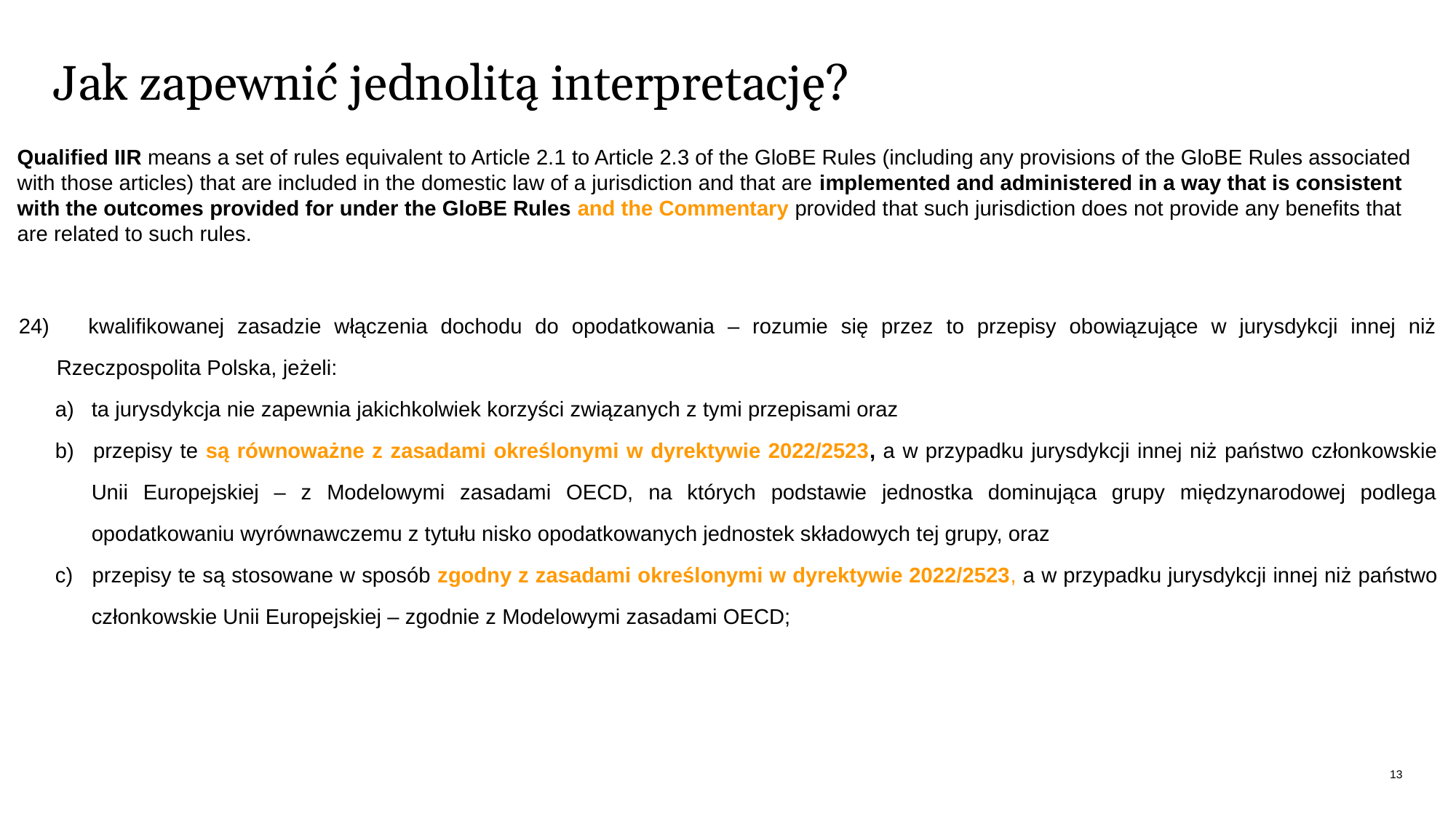

# Jak zapewnić jednolitą interpretację?
Qualified IIR means a set of rules equivalent to Article 2.1 to Article 2.3 of the GloBE Rules (including any provisions of the GloBE Rules associated with those articles) that are included in the domestic law of a jurisdiction and that are implemented and administered in a way that is consistent with the outcomes provided for under the GloBE Rules and the Commentary provided that such jurisdiction does not provide any benefits that are related to such rules.

24)   kwalifikowanej zasadzie włączenia dochodu do opodatkowania – rozumie się przez to przepisy obowiązujące w jurysdykcji innej niż Rzeczpospolita Polska, jeżeli:
a) 	ta jurysdykcja nie zapewnia jakichkolwiek korzyści związanych z tymi przepisami oraz
b) 	przepisy te są równoważne z zasadami określonymi w dyrektywie 2022/2523, a w przypadku jurysdykcji innej niż państwo członkowskie Unii Europejskiej – z Modelowymi zasadami OECD, na których podstawie jednostka dominująca grupy międzynarodowej podlega opodatkowaniu wyrównawczemu z tytułu nisko opodatkowanych jednostek składowych tej grupy, oraz
c) 	przepisy te są stosowane w sposób zgodny z zasadami określonymi w dyrektywie 2022/2523, a w przypadku jurysdykcji innej niż państwo członkowskie Unii Europejskiej – zgodnie z Modelowymi zasadami OECD;
13